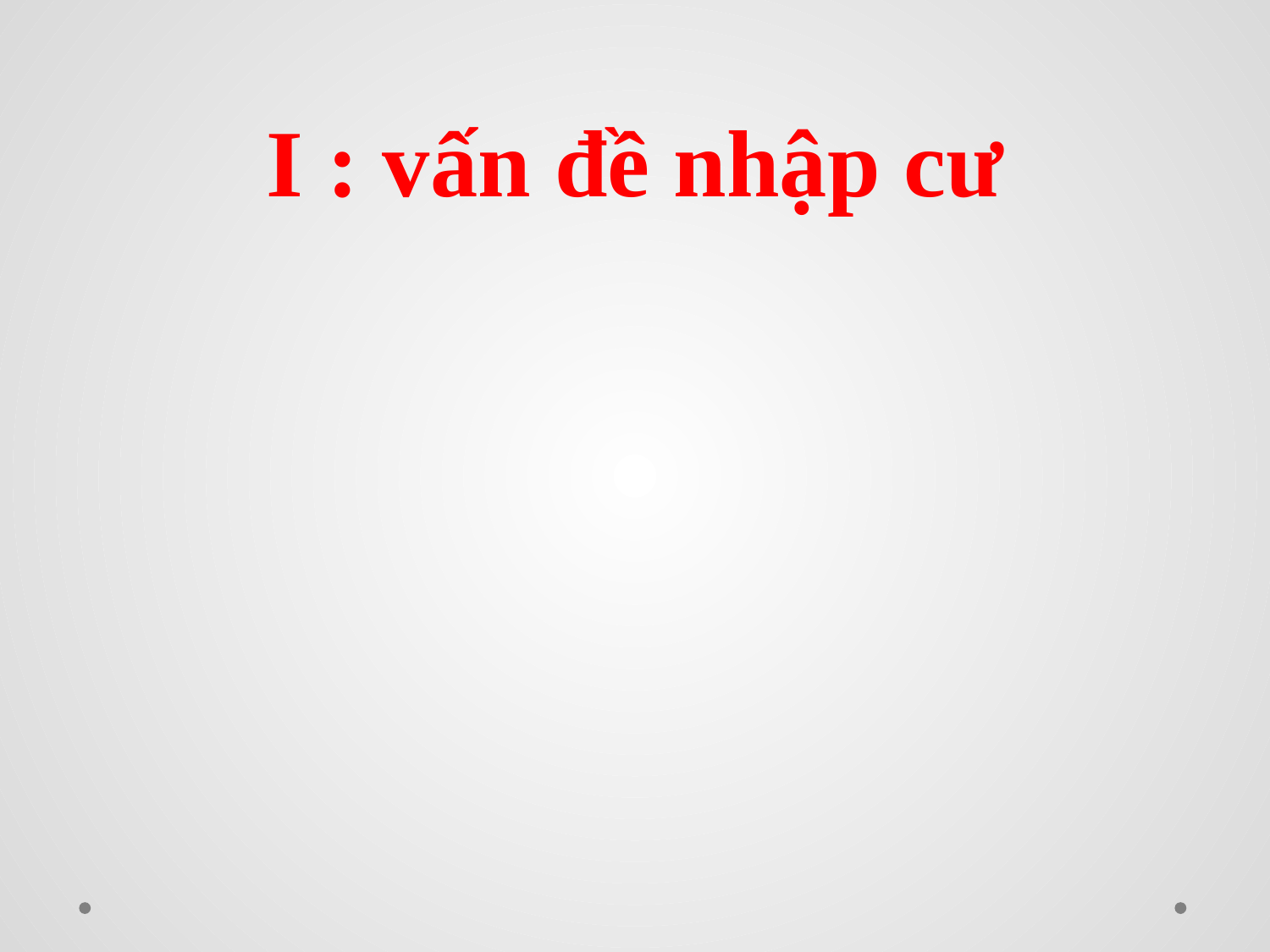

# I : vấn đề nhập cư